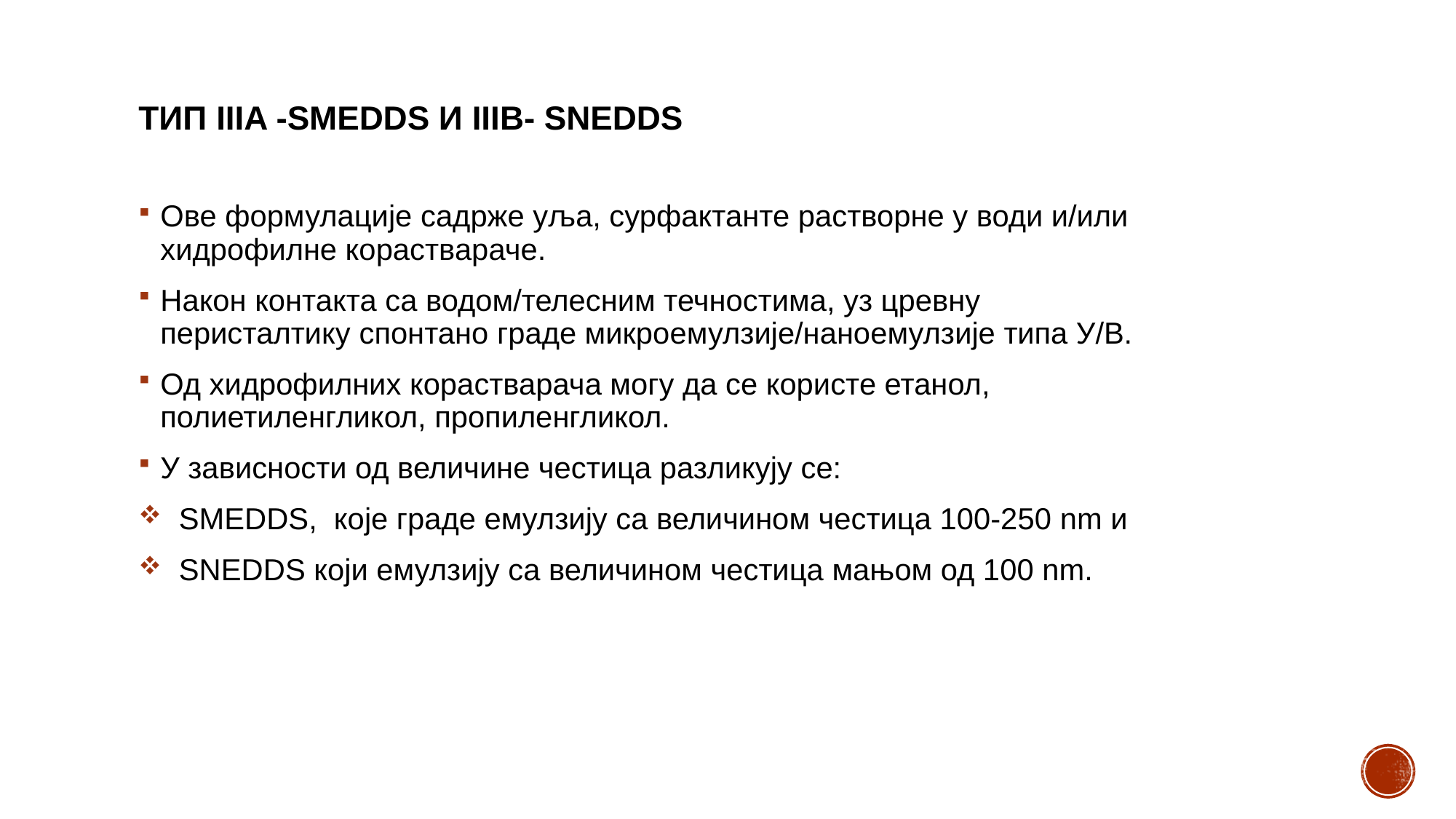

# ТИП IIIA -SMEDDS и IIIВ- SNEDDS
Ове формулације садрже уља, сурфактанте растворне у води и/или хидрофилне кораствараче.
Након контакта са водом/телесним течностима, уз цревну перисталтику спонтано граде микроемулзије/наноемулзије типа У/В.
Од хидрофилних корастварача могу да се користе етанол, полиетиленгликол, пропиленгликол.
У зависности од величине честица разликују се:
  SMEDDS,  које граде емулзију са величином честица 100-250 nm и
  SNЕDDS који емулзију са величином честица мањом од 100 nm.